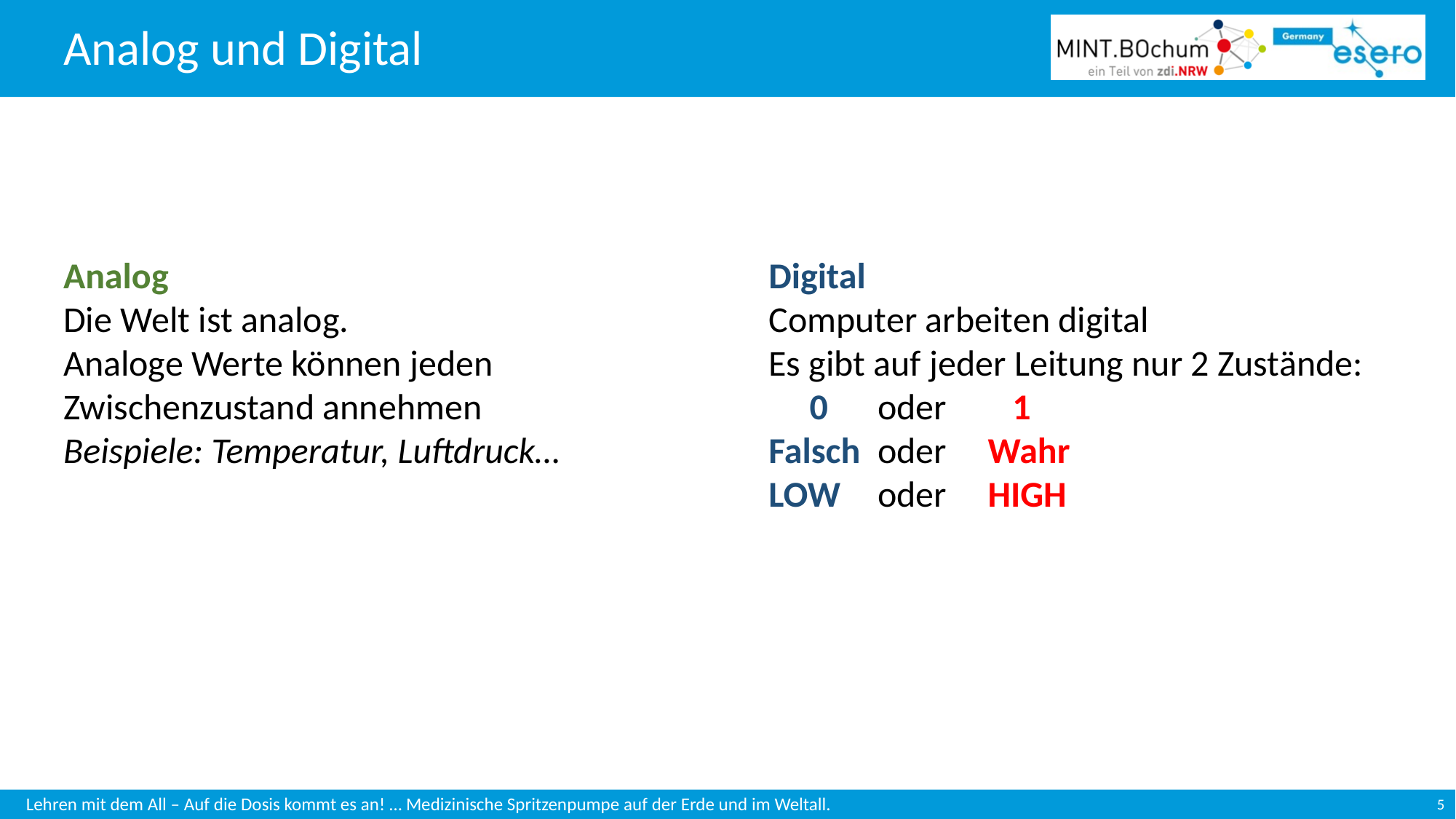

# Analog und Digital
Analog
Die Welt ist analog.
Analoge Werte können jeden Zwischenzustand annehmen
Beispiele: Temperatur, Luftdruck…
Digital
Computer arbeiten digital
Es gibt auf jeder Leitung nur 2 Zustände:
     0	oder        1
Falsch 	oder     Wahr
LOW 	oder     HIGH